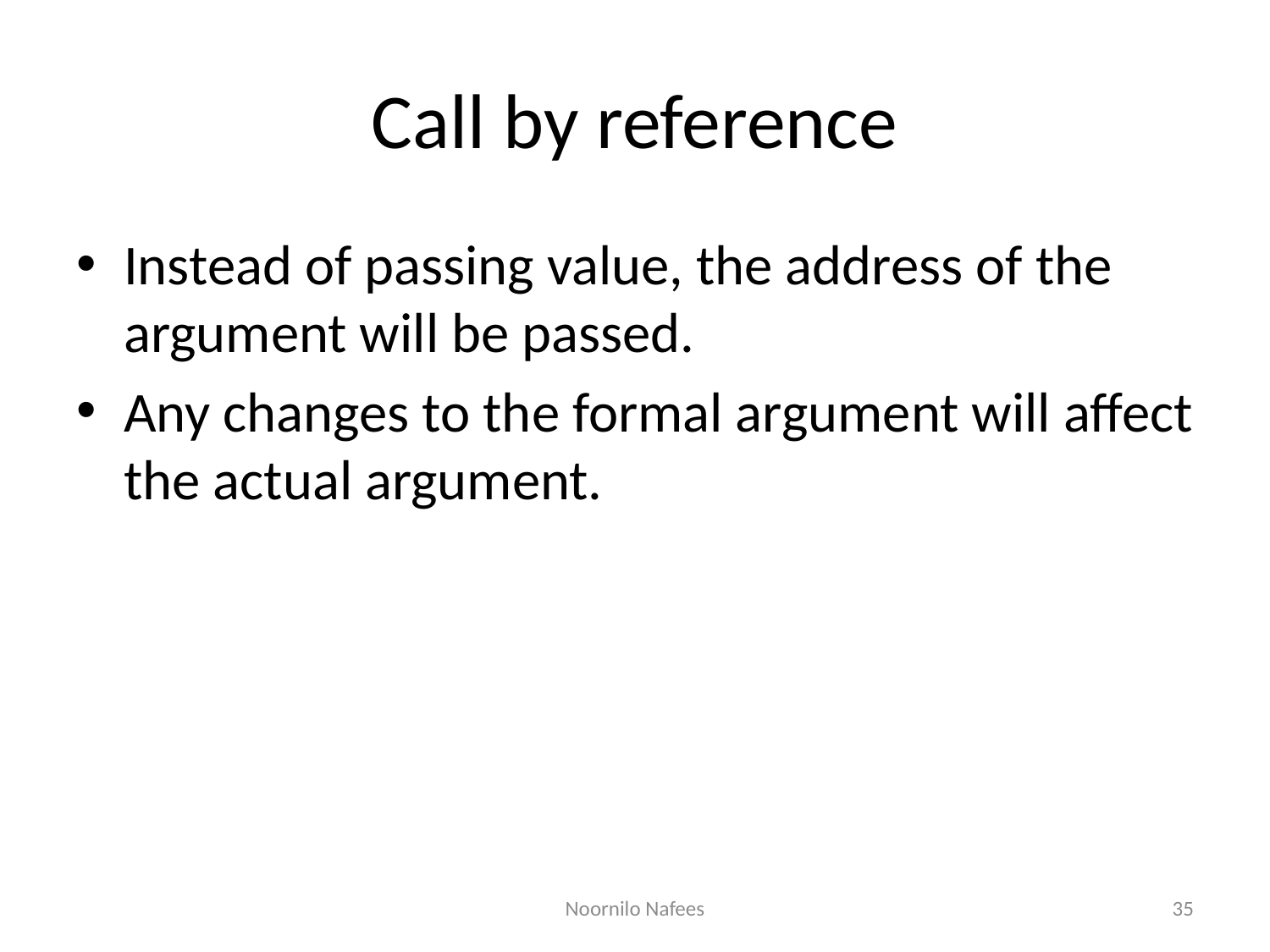

# Call by reference
Instead of passing value, the address of the argument will be passed.
Any changes to the formal argument will affect the actual argument.
Noornilo Nafees
35